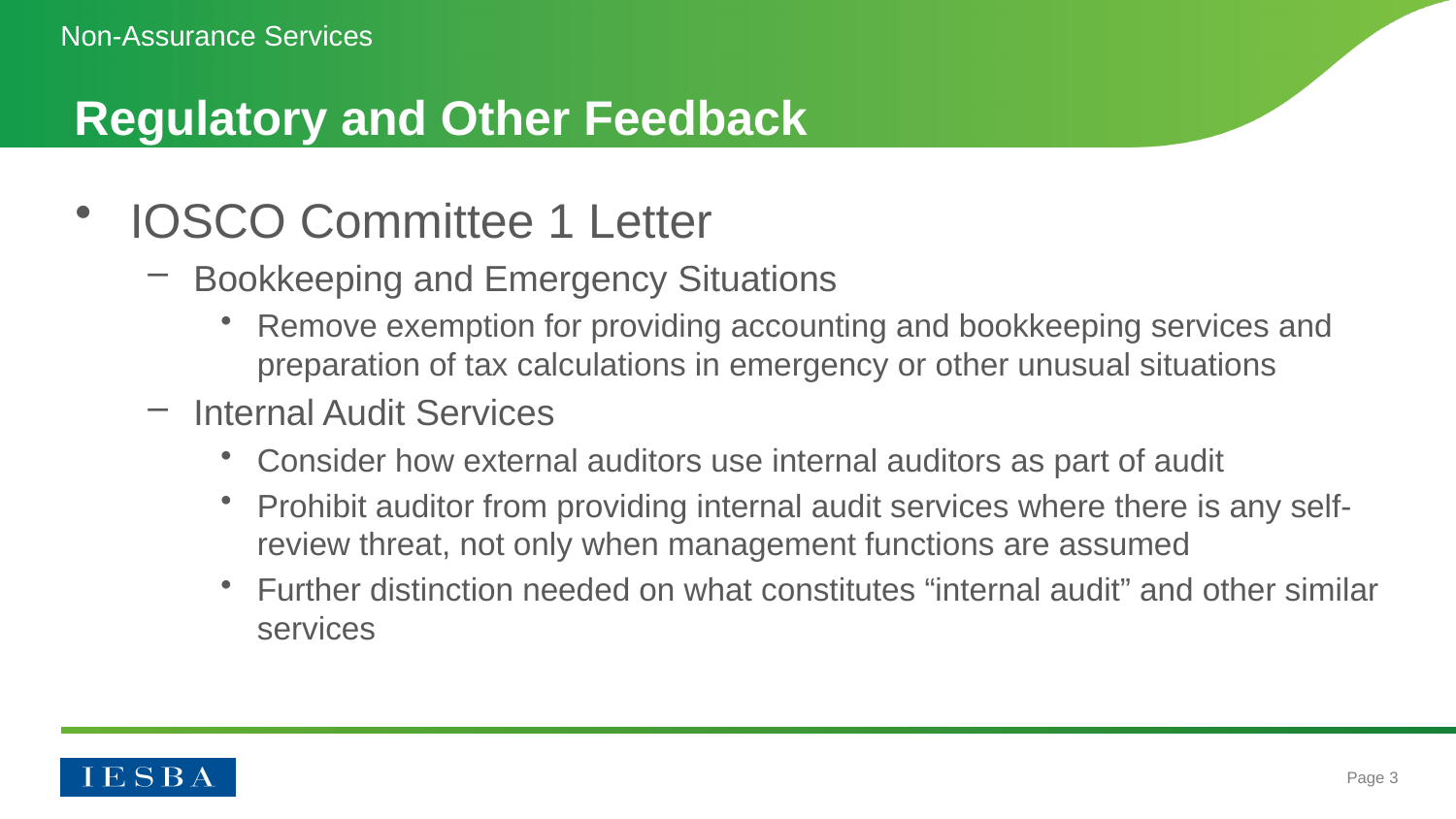

Non-Assurance Services

# Regulatory and Other Feedback
IOSCO Committee 1 Letter
Bookkeeping and Emergency Situations
Remove exemption for providing accounting and bookkeeping services and preparation of tax calculations in emergency or other unusual situations
Internal Audit Services
Consider how external auditors use internal auditors as part of audit
Prohibit auditor from providing internal audit services where there is any self-review threat, not only when management functions are assumed
Further distinction needed on what constitutes “internal audit” and other similar services